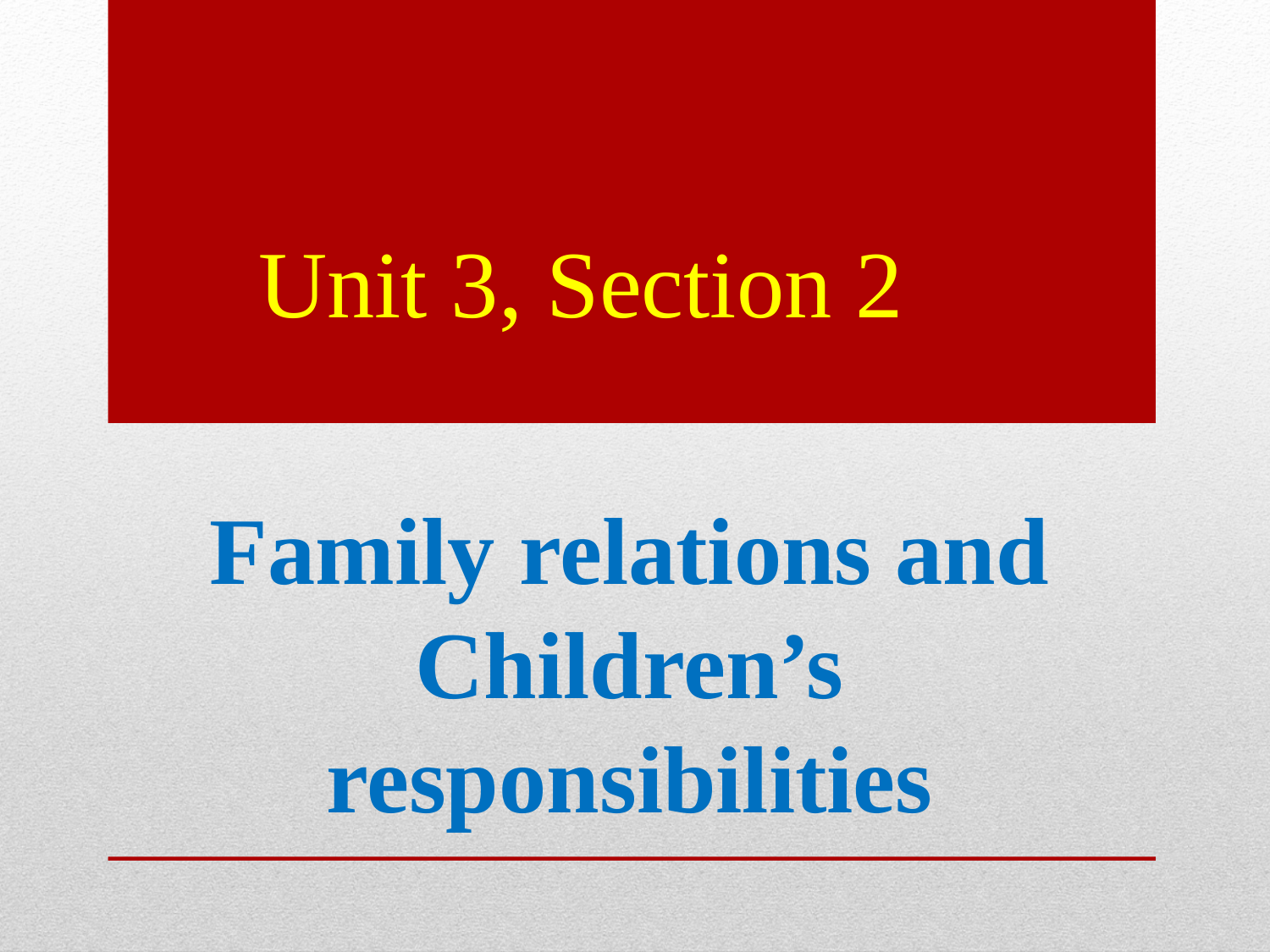

Unit 3, Section 2
# Family relations and Children’s responsibilities